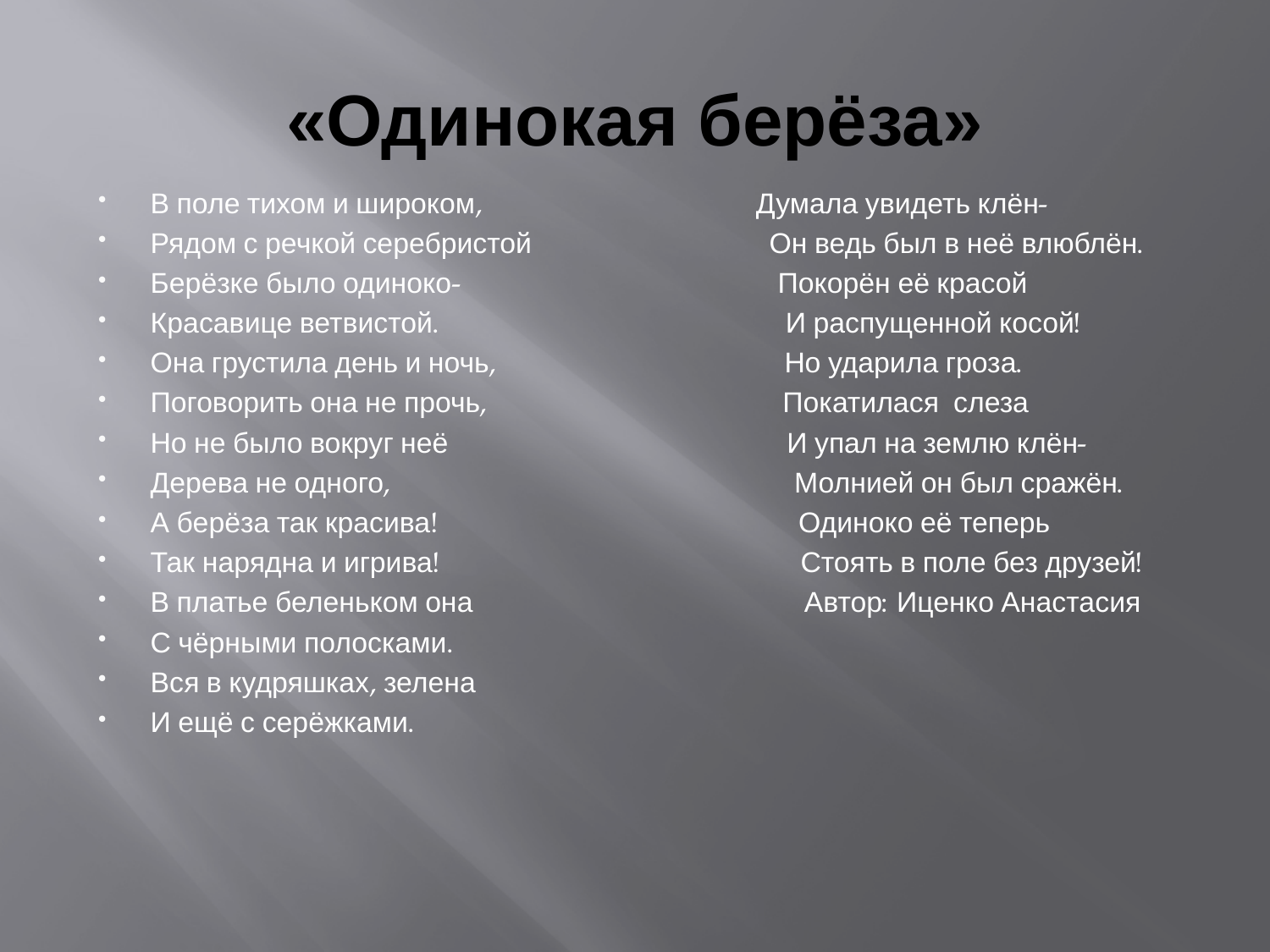

# «Одинокая берёза»
В поле тихом и широком,                                      Думала увидеть клён-
Рядом с речкой серебристой                                 Он ведь был в неё влюблён.
Берёзке было одиноко-                                            Покорён её красой
Красавице ветвистой.                                                И распущенной косой!
Она грустила день и ночь,                                        Но ударила гроза.
Поговорить она не прочь,                                         Покатилася  слеза
Но не было вокруг неё                                               И упал на землю клён-
Дерева не одного,                                                        Молнией он был сражён.
А берёза так красива!                                                  Одиноко её теперь
Так нарядна и игрива!                                                  Стоять в поле без друзей!
В платье беленьком она                                              Автор: Иценко Анастасия
С чёрными полосками.
Вся в кудряшках, зелена
И ещё с серёжками.